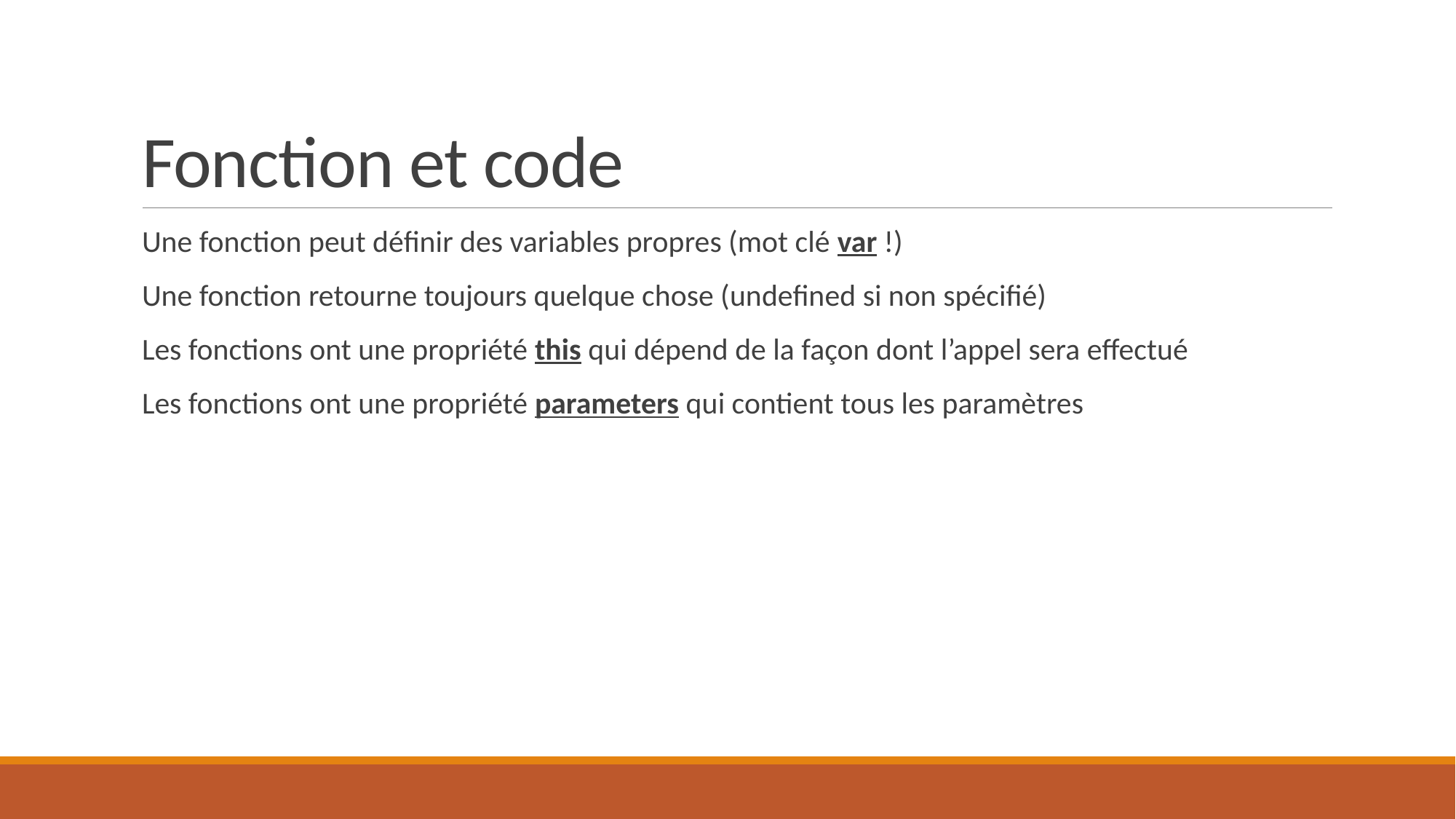

# Fonction et code
Une fonction peut définir des variables propres (mot clé var !)
Une fonction retourne toujours quelque chose (undefined si non spécifié)
Les fonctions ont une propriété this qui dépend de la façon dont l’appel sera effectué
Les fonctions ont une propriété parameters qui contient tous les paramètres